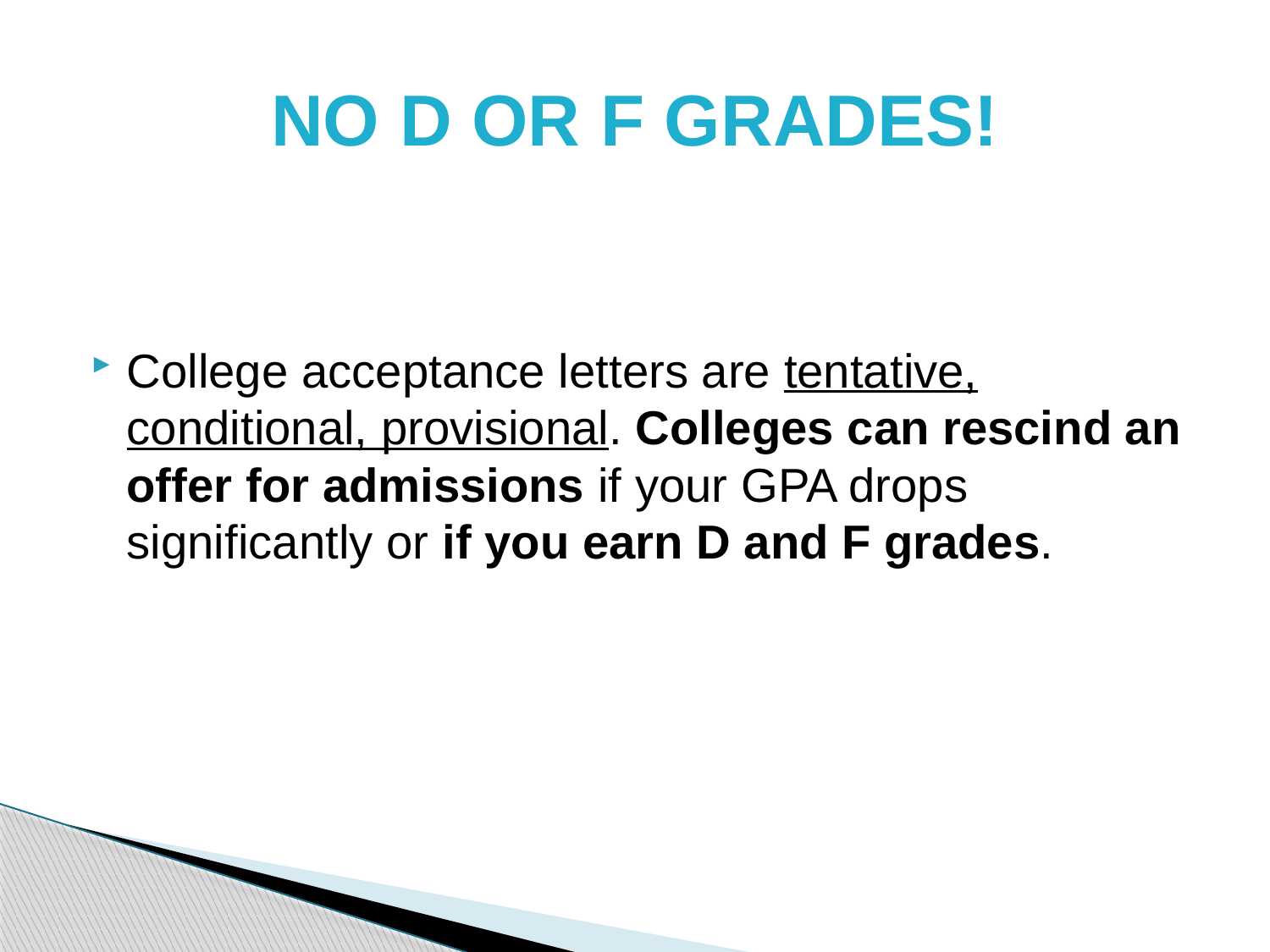

# NO D OR F GRADES!

College acceptance letters are tentative, conditional, provisional. Colleges can rescind an offer for admissions if your GPA drops significantly or if you earn D and F grades.